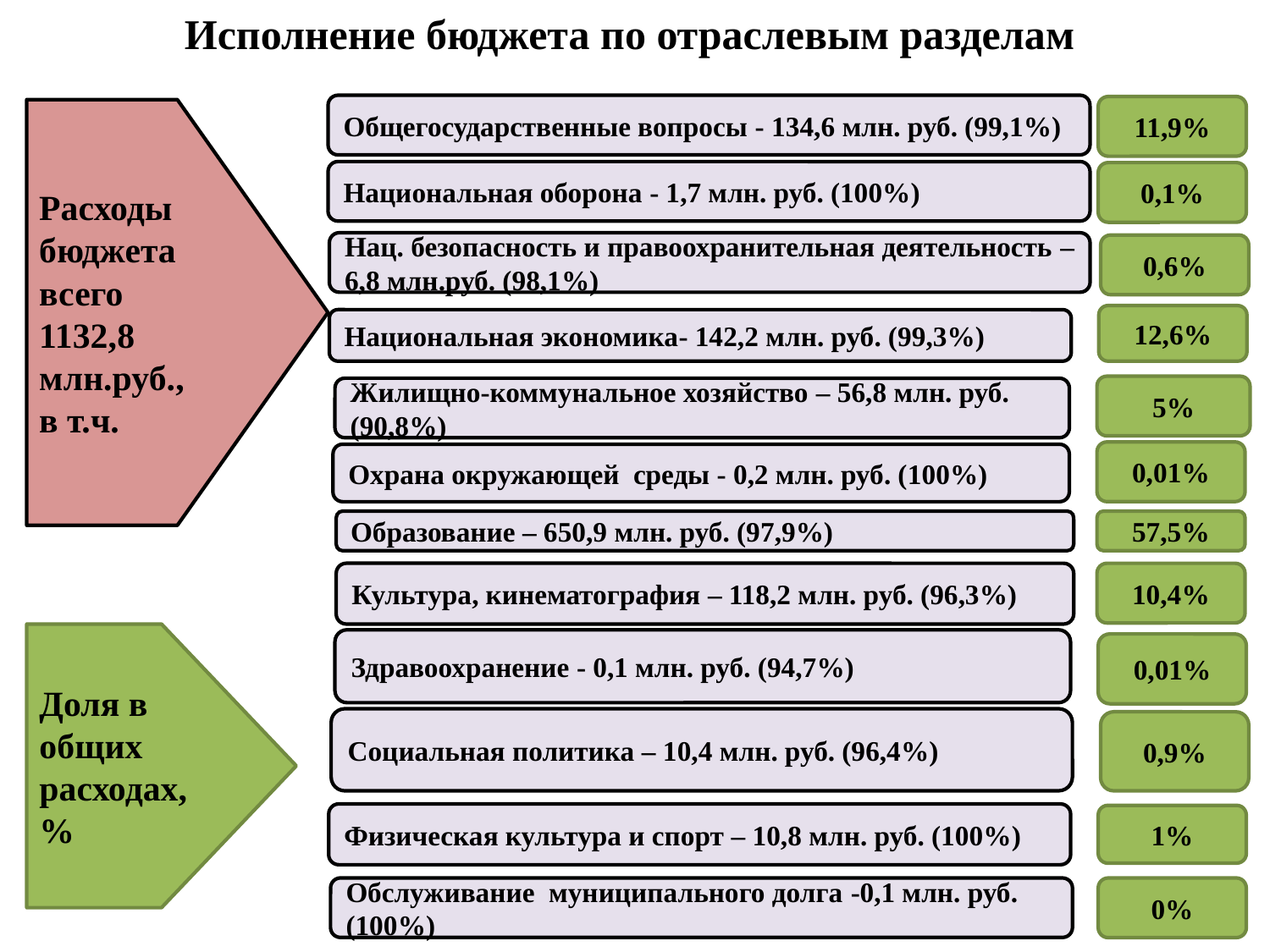

# Исполнение бюджета по отраслевым разделам

Общегосударственные вопросы - 134,6 млн. руб. (99,1%)
11,9%

Расходы бюджета всего
1132,8 млн.руб.,
в т.ч.

Национальная оборона - 1,7 млн. руб. (100%)
0,1%
Нац. безопасность и правоохранительная деятельность – 6,8 млн.руб. (98,1%)
0,6%
12,6%
Национальная экономика- 142,2 млн. руб. (99,3%)
5%
Жилищно-коммунальное хозяйство – 56,8 млн. руб. (90,8%)
0,01%
Охрана окружающей  среды - 0,2 млн. руб. (100%)
Образование – 650,9 млн. руб. (97,9%)
57,5%
Культура, кинематография – 118,2 млн. руб. (96,3%)
10,4%
Доля в общих расходах, %
Здравоохранение - 0,1 млн. руб. (94,7%)
0,01%
Социальная политика – 10,4 млн. руб. (96,4%)
0,9%
Физическая культура и спорт – 10,8 млн. руб. (100%)
1%
Обслуживание  муниципального долга -0,1 млн. руб. (100%)
0%